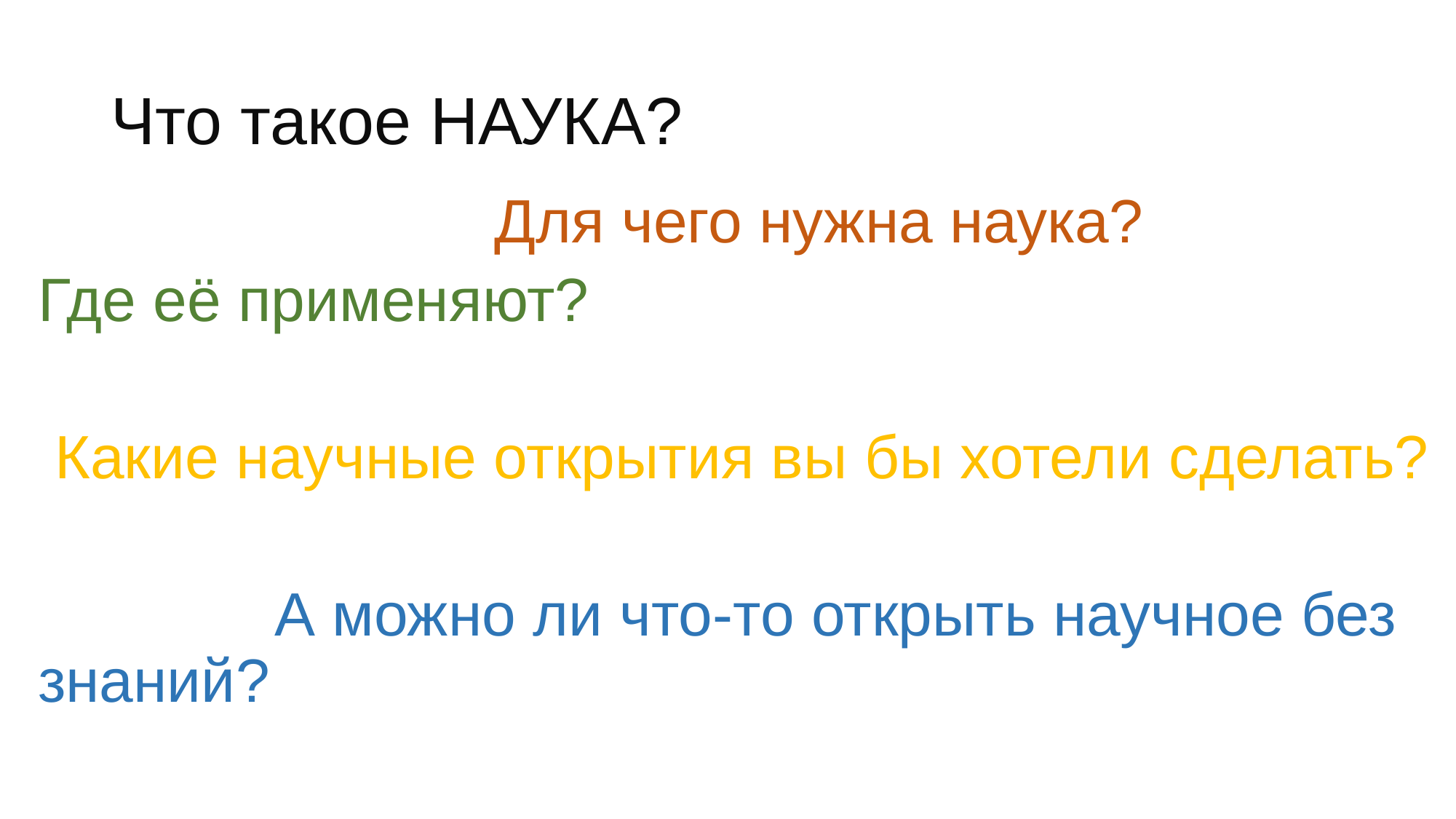

# Что такое НАУКА?
                           Для чего нужна наука?
Где её применяют?

 Какие научные открытия вы бы хотели сделать?

              А можно ли что-то открыть научное без знаний?